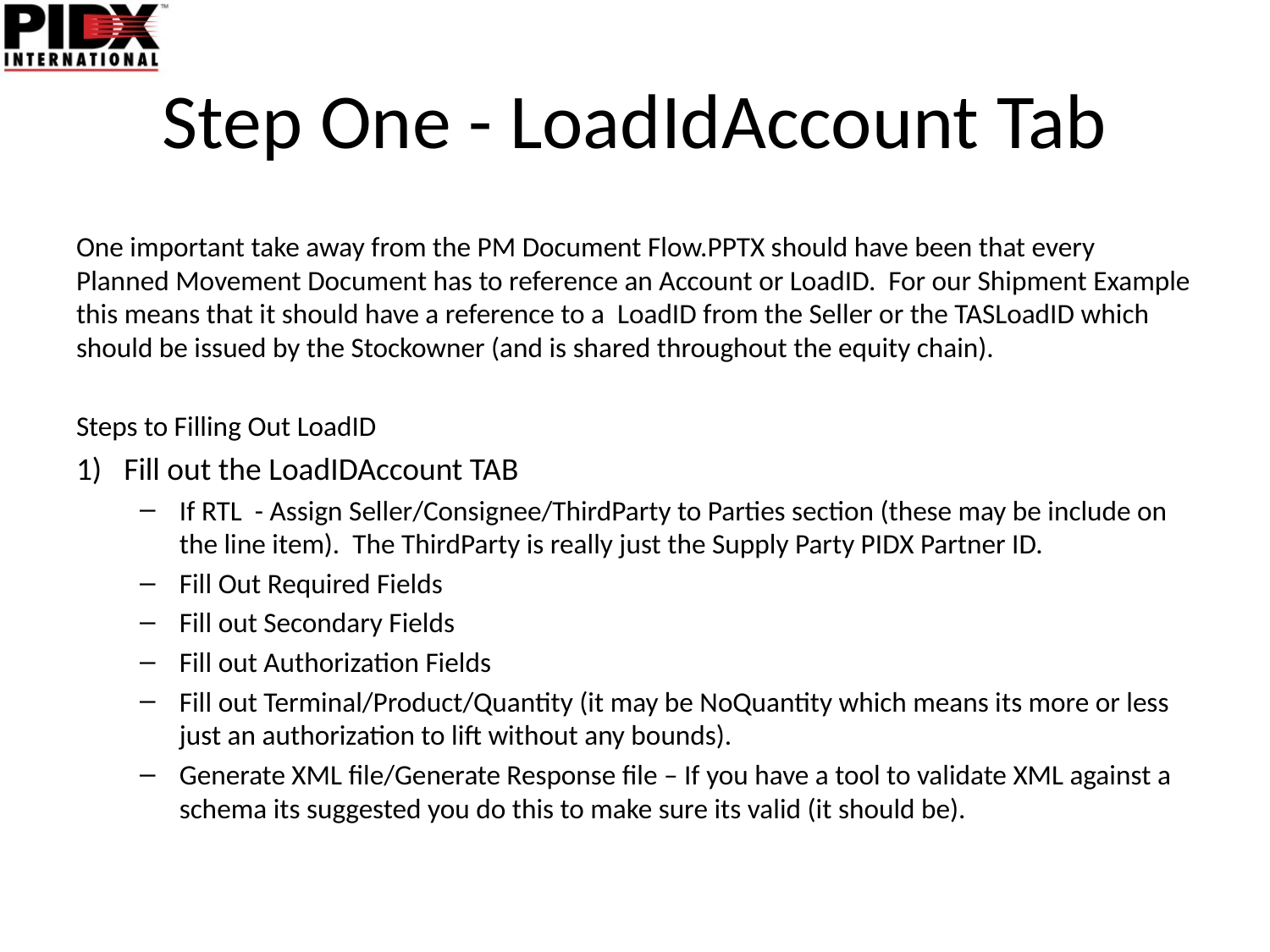

# Step One - LoadIdAccount Tab
One important take away from the PM Document Flow.PPTX should have been that every Planned Movement Document has to reference an Account or LoadID.  For our Shipment Example this means that it should have a reference to a  LoadID from the Seller or the TASLoadID which should be issued by the Stockowner (and is shared throughout the equity chain).

Steps to Filling Out LoadID
Fill out the LoadIDAccount TAB
If RTL  - Assign Seller/Consignee/ThirdParty to Parties section (these may be include on the line item).  The ThirdParty is really just the Supply Party PIDX Partner ID.
Fill Out Required Fields
Fill out Secondary Fields
Fill out Authorization Fields
Fill out Terminal/Product/Quantity (it may be NoQuantity which means its more or less just an authorization to lift without any bounds).
Generate XML file/Generate Response file – If you have a tool to validate XML against a schema its suggested you do this to make sure its valid (it should be).